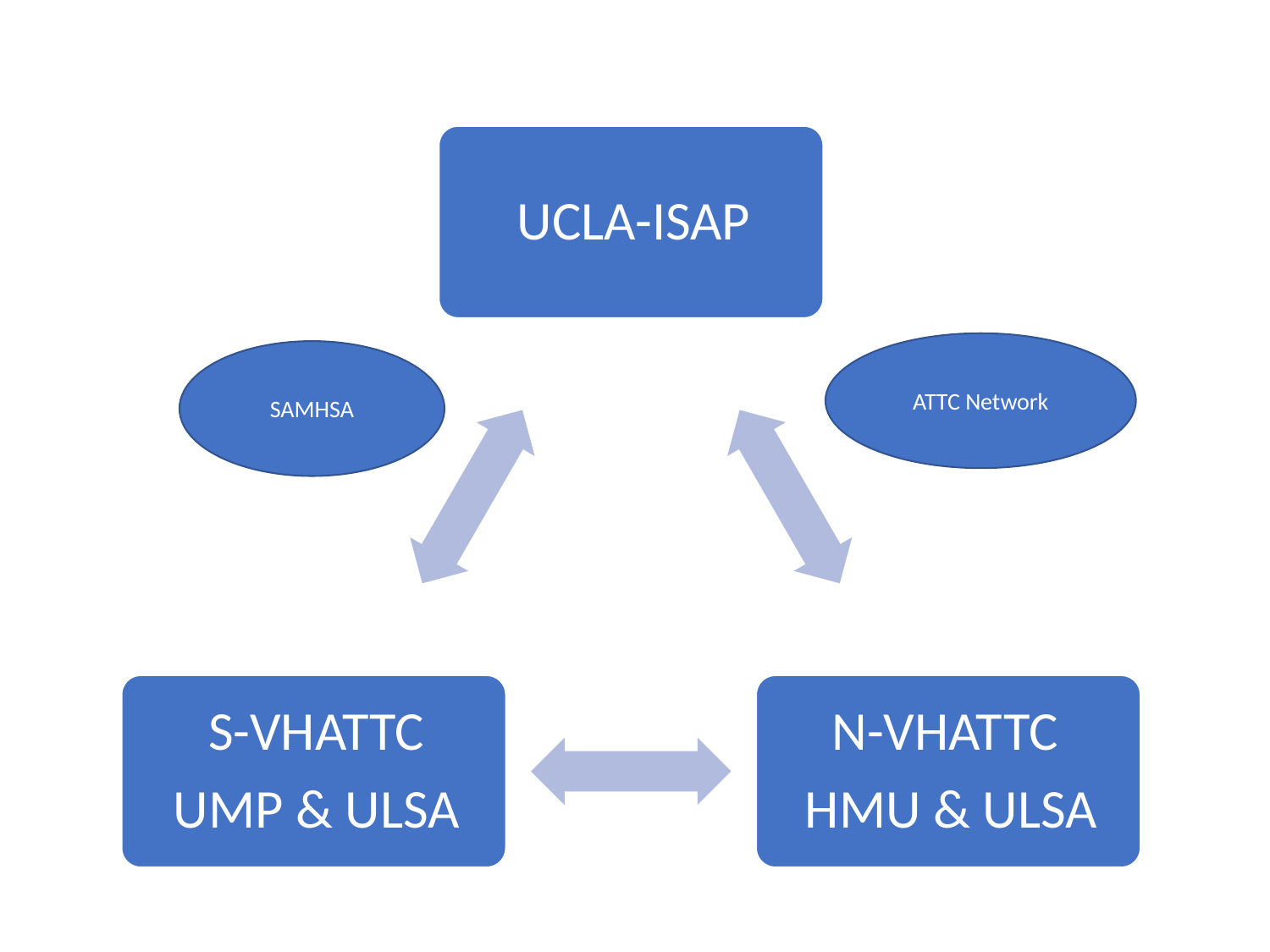

UCLA-ISAP

N-VHATTC
HMU & ULSA

S-VHATTC
UMP & ULSA

ATTC Network
SAMHSA